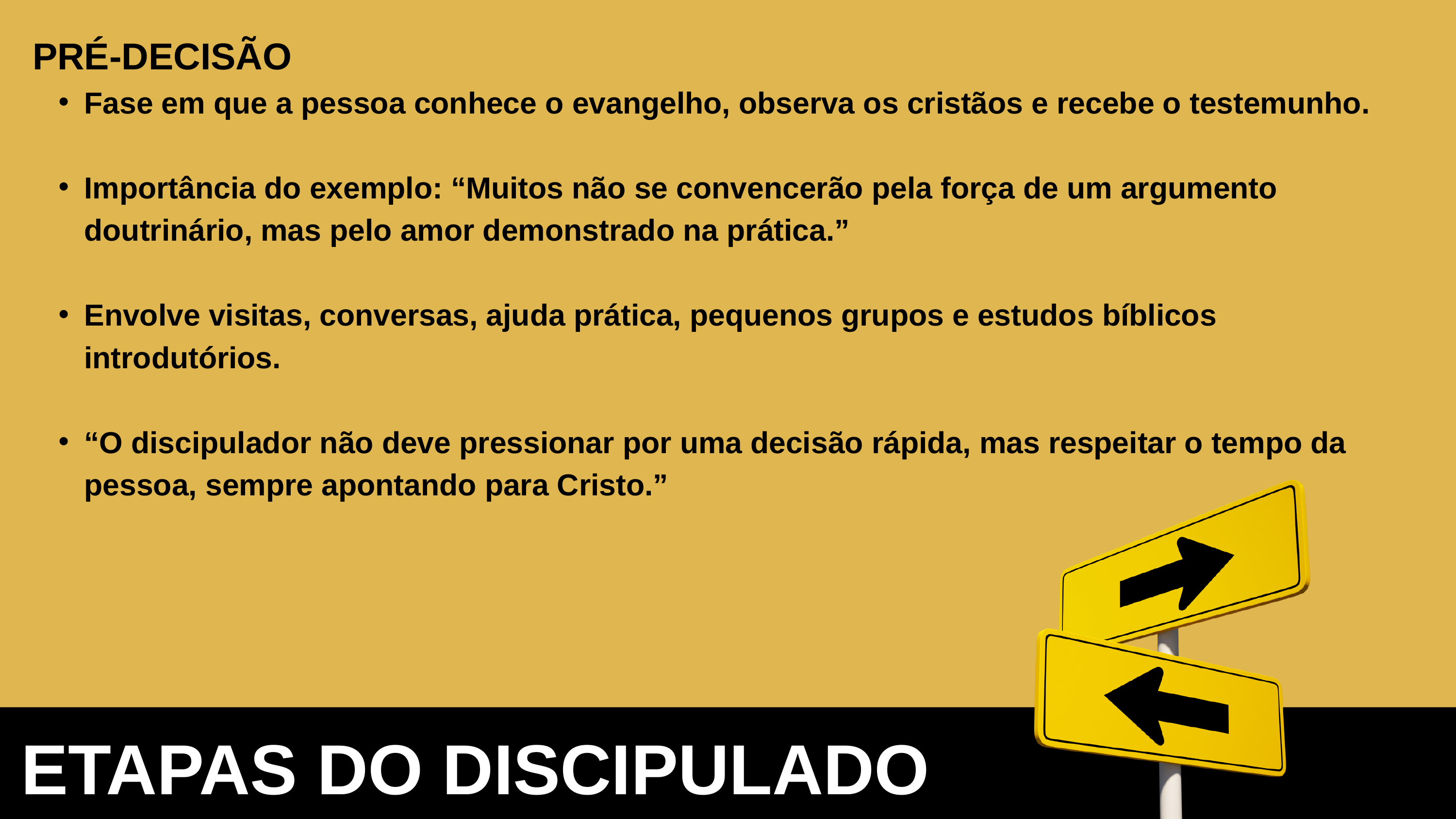

PRÉ-DECISÃO
Fase em que a pessoa conhece o evangelho, observa os cristãos e recebe o testemunho.

Importância do exemplo: “Muitos não se convencerão pela força de um argumento doutrinário, mas pelo amor demonstrado na prática.”

Envolve visitas, conversas, ajuda prática, pequenos grupos e estudos bíblicos introdutórios.

“O discipulador não deve pressionar por uma decisão rápida, mas respeitar o tempo da pessoa, sempre apontando para Cristo.”

ETAPAS DO DISCIPULADO